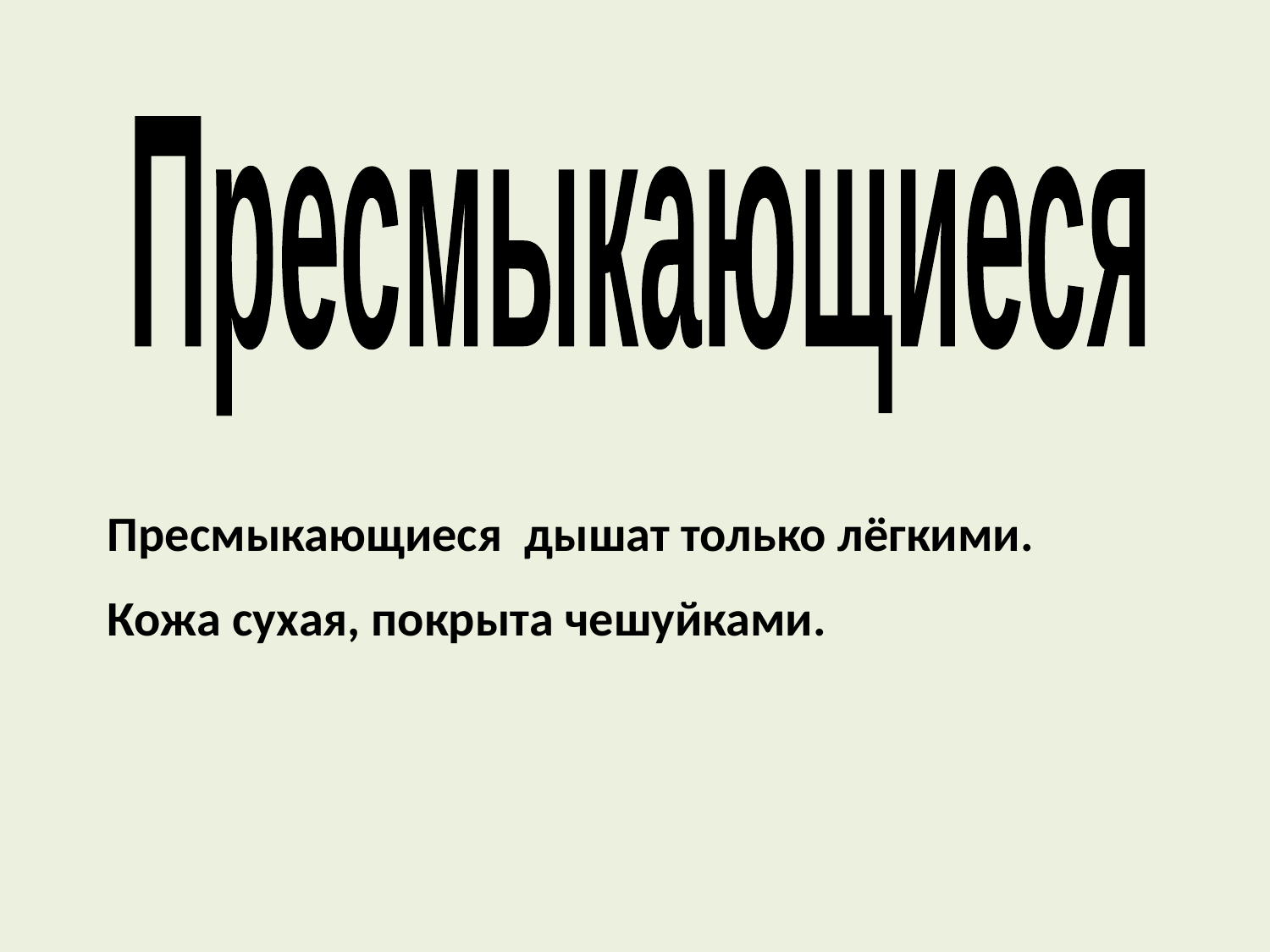

Пресмыкающиеся
Пресмыкающиеся  дышат только лёгкими.
Кожа сухая, покрыта чешуйками.